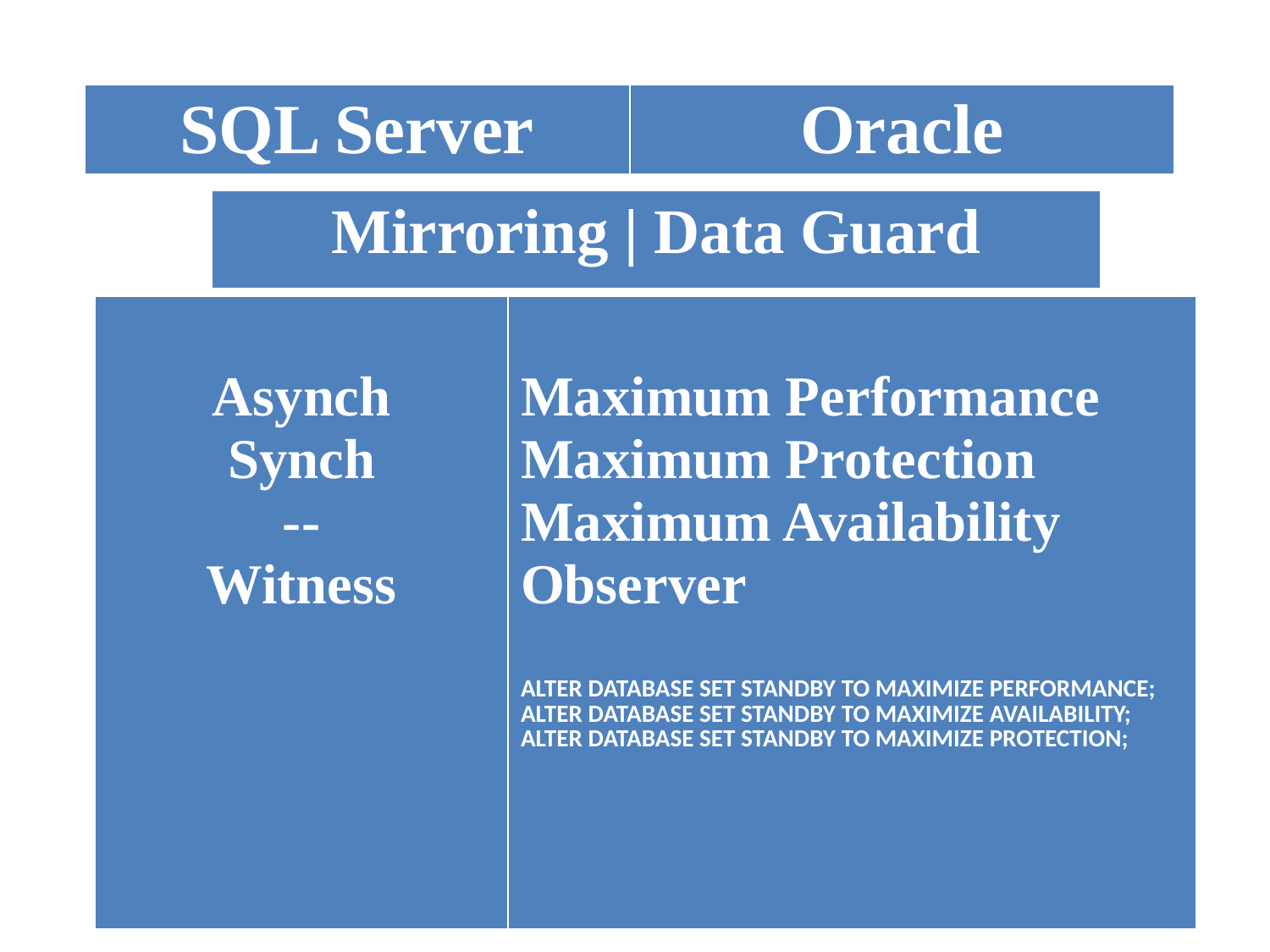

| SQL Server | Oracle |
| --- | --- |
| Mirroring | Data Guard |
| --- |
| Asynch Synch -- Witness | Maximum Performance Maximum Protection Maximum Availability Observer ALTER DATABASE SET STANDBY TO MAXIMIZE PERFORMANCE; ALTER DATABASE SET STANDBY TO MAXIMIZE AVAILABILITY; ALTER DATABASE SET STANDBY TO MAXIMIZE PROTECTION; |
| --- | --- |